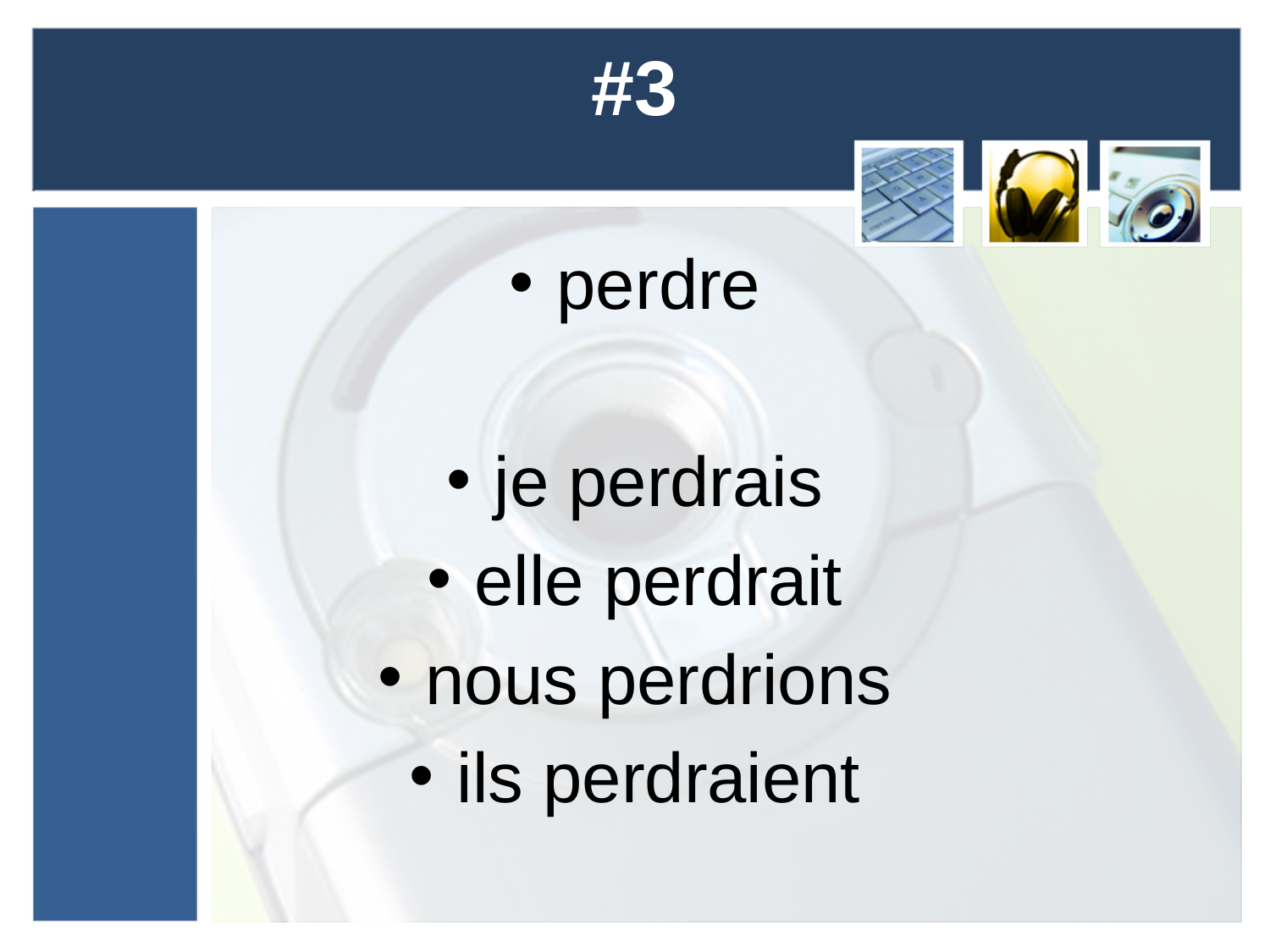

# #3
perdre

je perdrais
elle perdrait
nous perdrions
ils perdraient